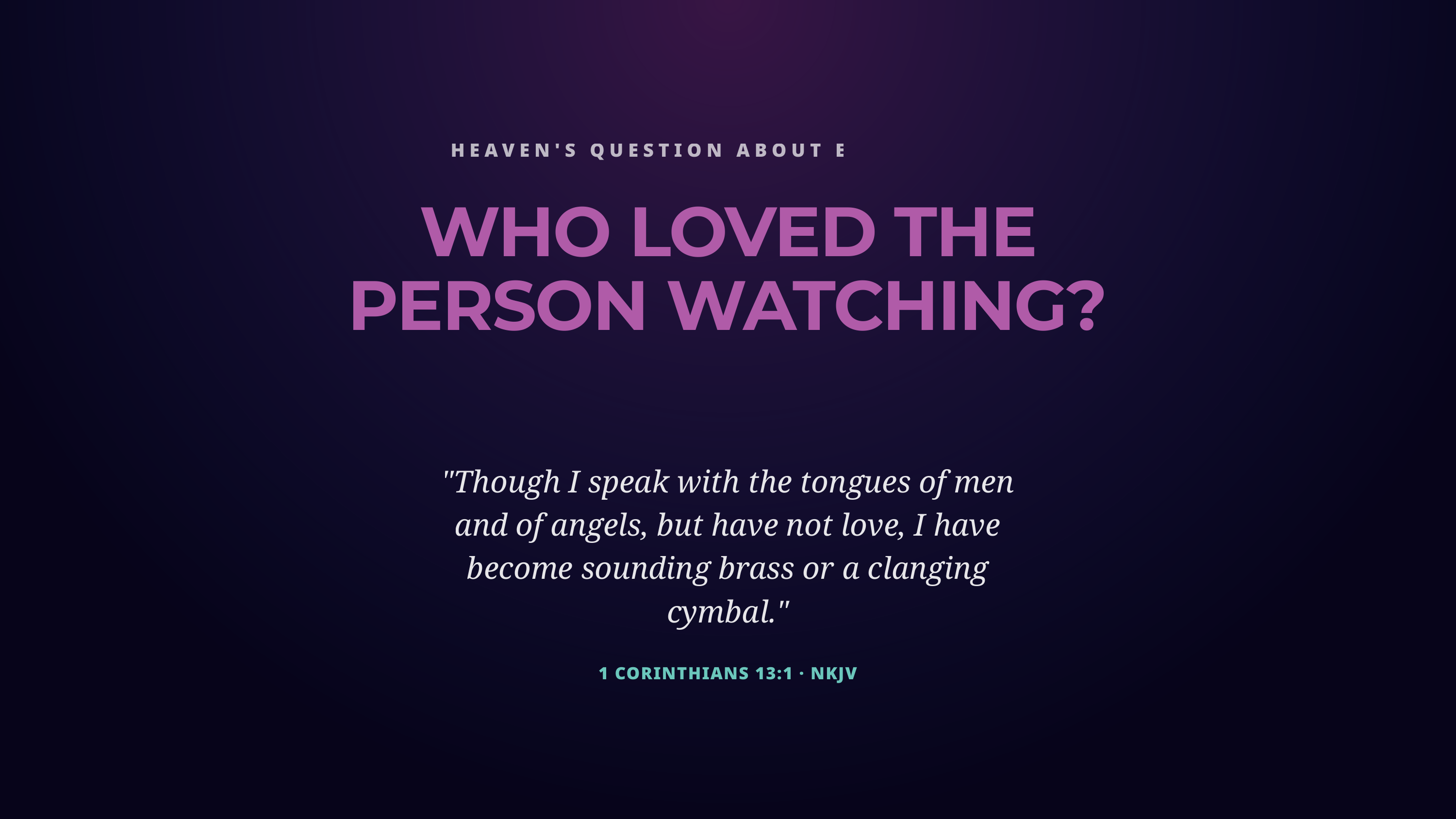

HEAVEN'S QUESTION ABOUT EVERY VIDEO
WHO LOVED THE PERSON WATCHING?
"Though I speak with the tongues of men and of angels, but have not love, I have become sounding brass or a clanging cymbal."
1 CORINTHIANS 13:1 · NKJV